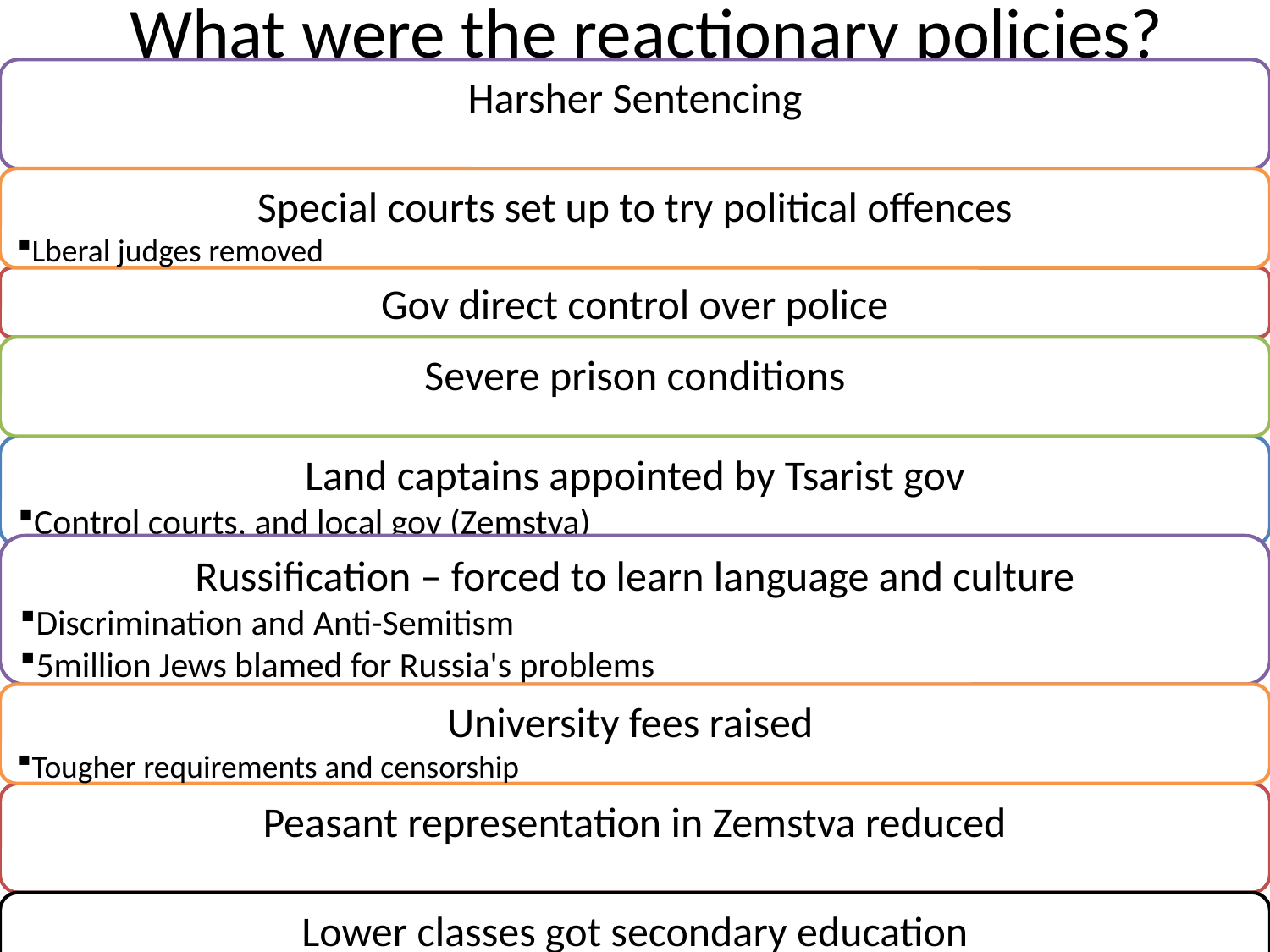

# What were the reactionary policies?
Harsher Sentencing

Special courts set up to try political offences
Lberal judges removed
Gov direct control over police
Severe prison conditions

Land captains appointed by Tsarist gov
Control courts, and local gov (Zemstva)
Russification – forced to learn language and culture
Discrimination and Anti-Semitism
5million Jews blamed for Russia's problems
University fees raised
Tougher requirements and censorship
Peasant representation in Zemstva reduced

Lower classes got secondary education